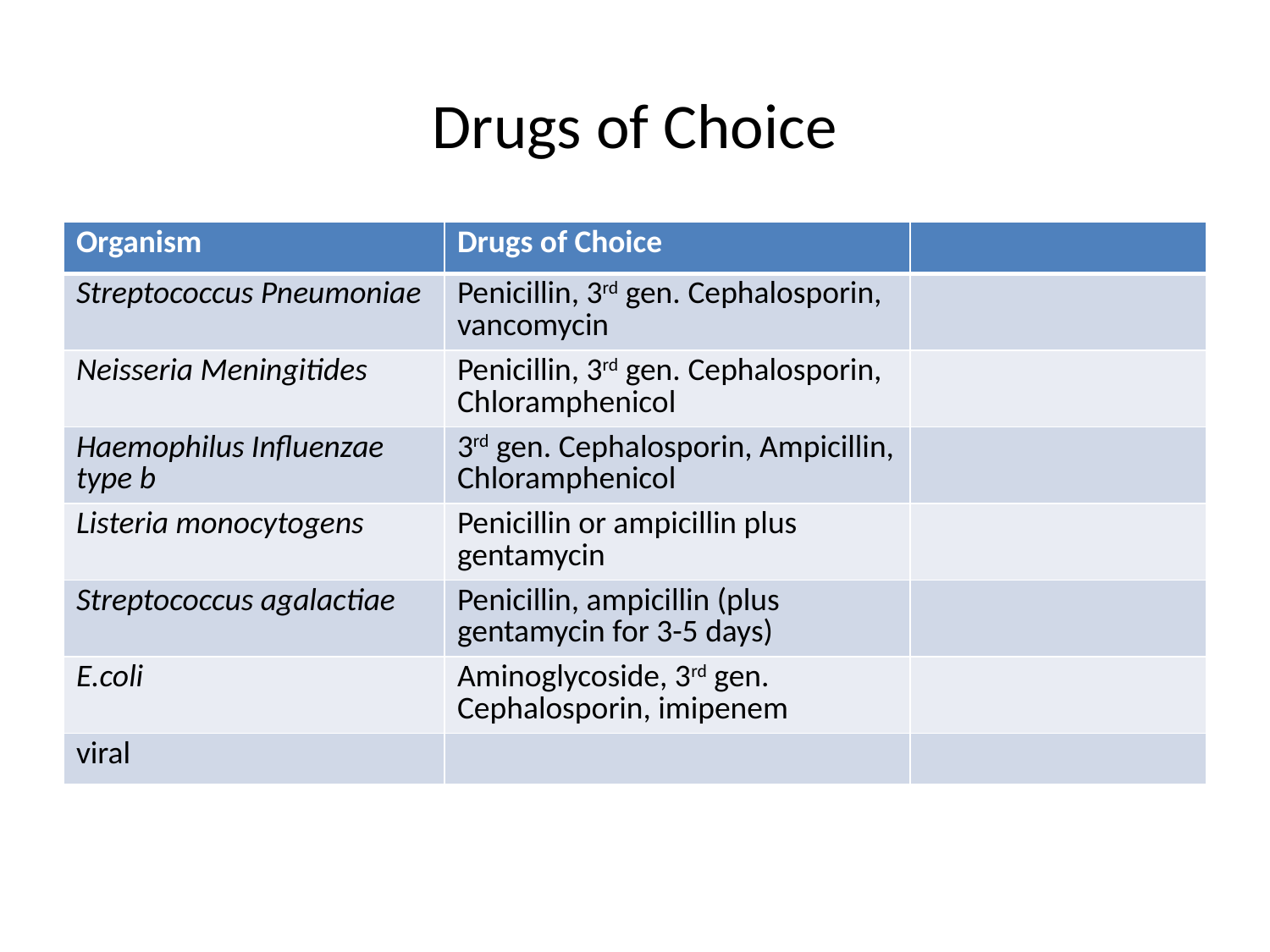

# Drugs of Choice
| Organism | Drugs of Choice |  |
| --- | --- | --- |
| Streptococcus Pneumoniae | Penicillin, 3rd gen. Cephalosporin, vancomycin |  |
| Neisseria Meningitides | Penicillin, 3rd gen. Cephalosporin, Chloramphenicol |  |
| Haemophilus Influenzae type b | 3rd gen. Cephalosporin, Ampicillin, Chloramphenicol |  |
| Listeria monocytogens | Penicillin or ampicillin plus gentamycin |  |
| Streptococcus agalactiae | Penicillin, ampicillin (plus gentamycin for 3-5 days) |  |
| E.coli | Aminoglycoside, 3rd gen. Cephalosporin, imipenem |  |
| viral |  |  |